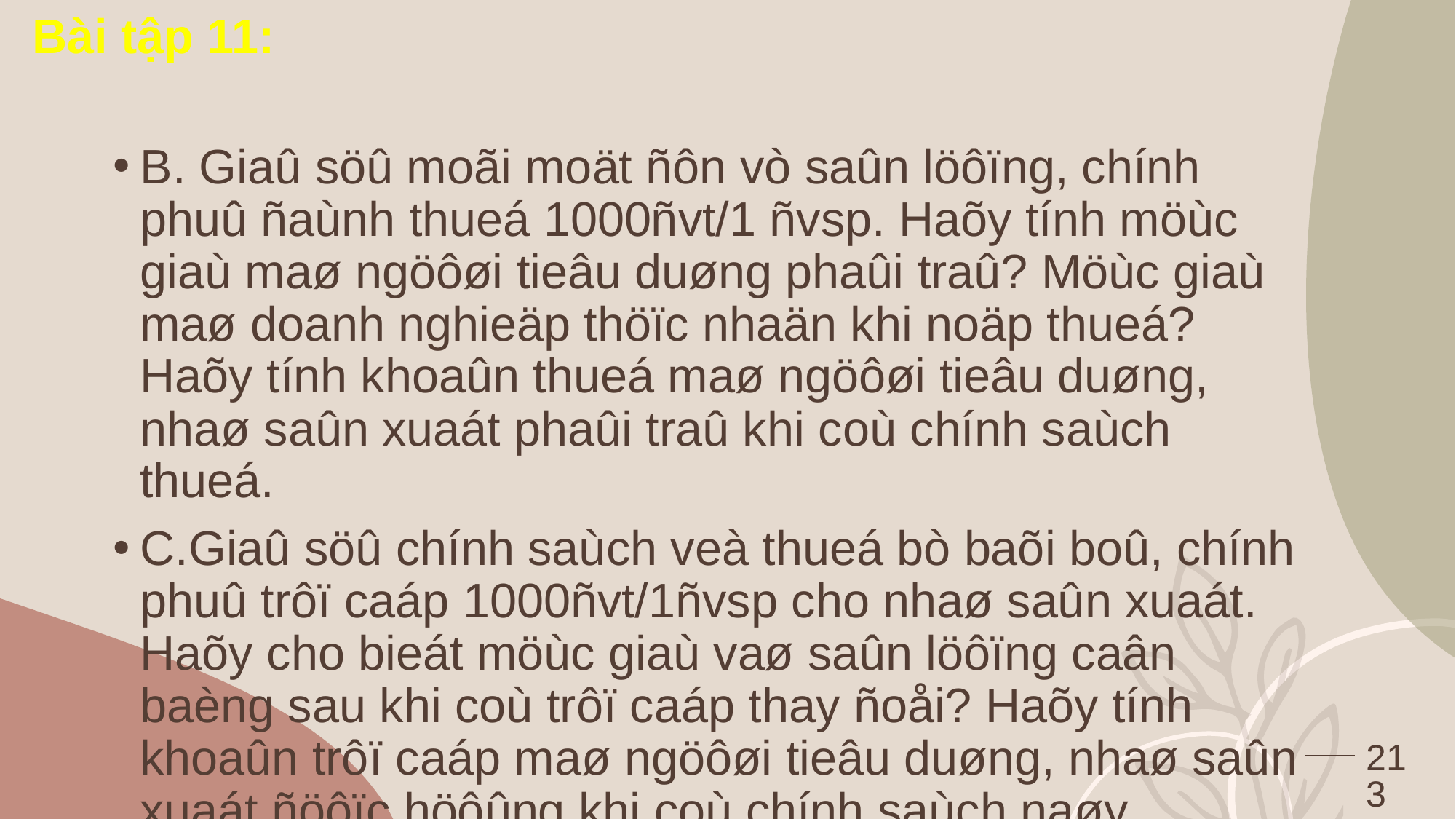

Bài tập 11:
B. Giaû söû moãi moät ñôn vò saûn löôïng, chính phuû ñaùnh thueá 1000ñvt/1 ñvsp. Haõy tính möùc giaù maø ngöôøi tieâu duøng phaûi traû? Möùc giaù maø doanh nghieäp thöïc nhaän khi noäp thueá? Haõy tính khoaûn thueá maø ngöôøi tieâu duøng, nhaø saûn xuaát phaûi traû khi coù chính saùch thueá.
C.Giaû söû chính saùch veà thueá bò baõi boû, chính phuû trôï caáp 1000ñvt/1ñvsp cho nhaø saûn xuaát. Haõy cho bieát möùc giaù vaø saûn löôïng caân baèng sau khi coù trôï caáp thay ñoåi? Haõy tính khoaûn trôï caáp maø ngöôøi tieâu duøng, nhaø saûn xuaát ñöôïc höôûng khi coù chính saùch naøy.

213